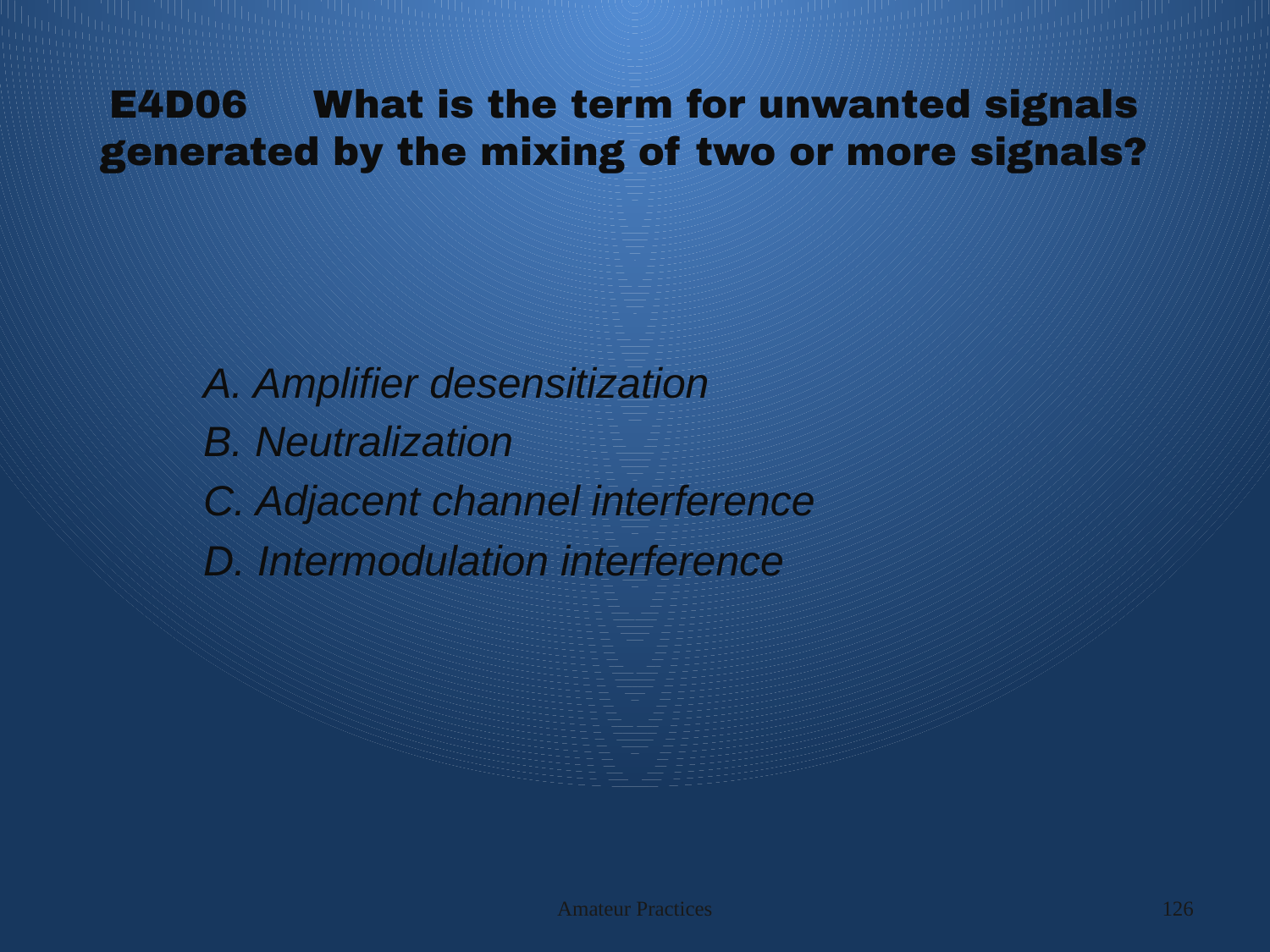

# E4D06     What is the term for unwanted signals generated by the mixing of two or more signals?
A. Amplifier desensitization
B. Neutralization
C. Adjacent channel interference
D. Intermodulation interference
Amateur Practices
126